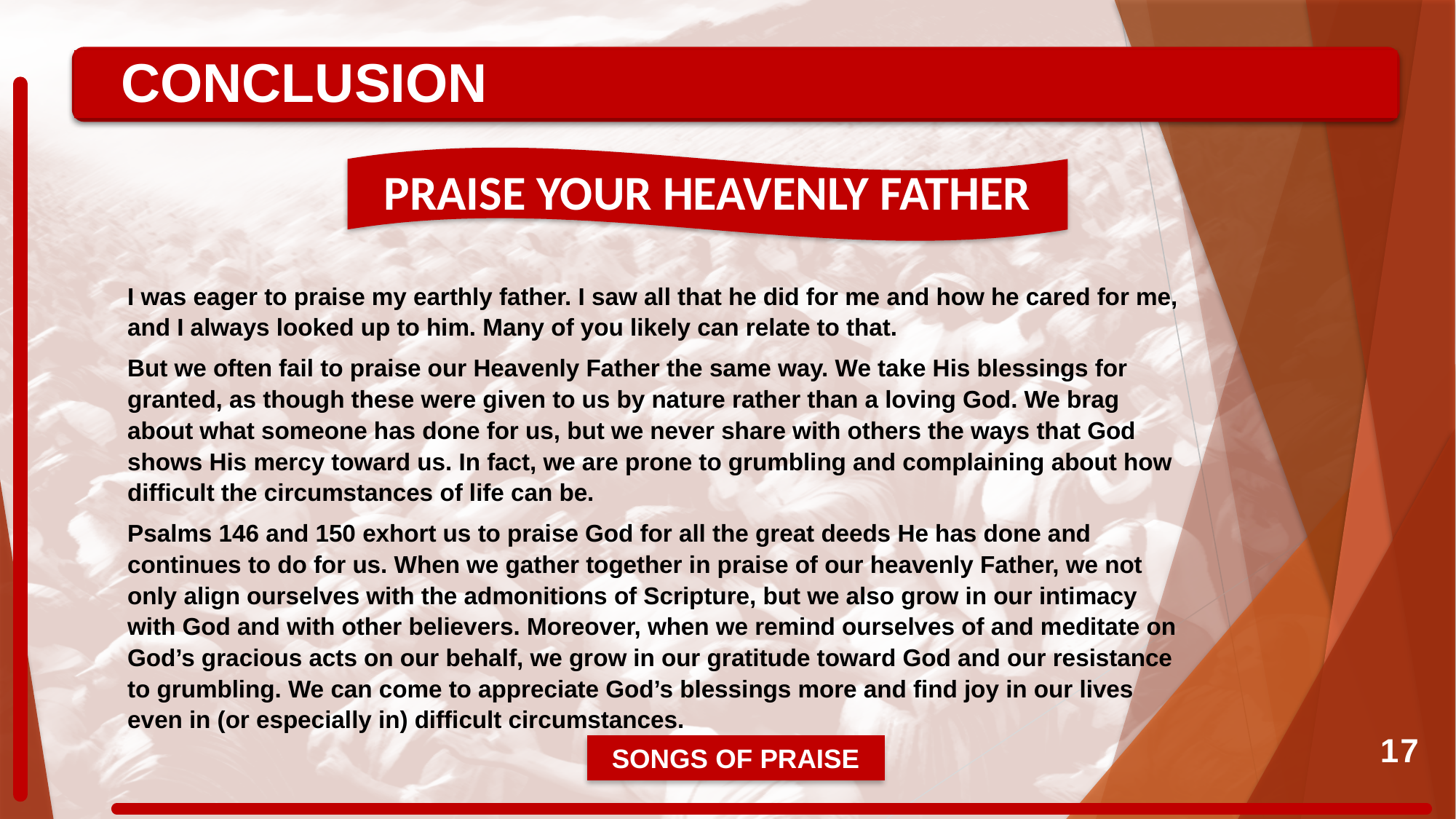

Conclusion
Praise Your Heavenly Father
I was eager to praise my earthly father. I saw all that he did for me and how he cared for me, and I always looked up to him. Many of you likely can relate to that.

But we often fail to praise our Heavenly Father the same way. We take His blessings for granted, as though these were given to us by nature rather than a loving God. We brag about what someone has done for us, but we never share with others the ways that God shows His mercy toward us. In fact, we are prone to grumbling and complaining about how difficult the circumstances of life can be.

Psalms 146 and 150 exhort us to praise God for all the great deeds He has done and continues to do for us. When we gather together in praise of our heavenly Father, we not only align ourselves with the admonitions of Scripture, but we also grow in our intimacy with God and with other believers. Moreover, when we remind ourselves of and meditate on God’s gracious acts on our behalf, we grow in our gratitude toward God and our resistance to grumbling. We can come to appreciate God’s blessings more and find joy in our lives even in (or especially in) difficult circumstances.
17
Songs of Praise